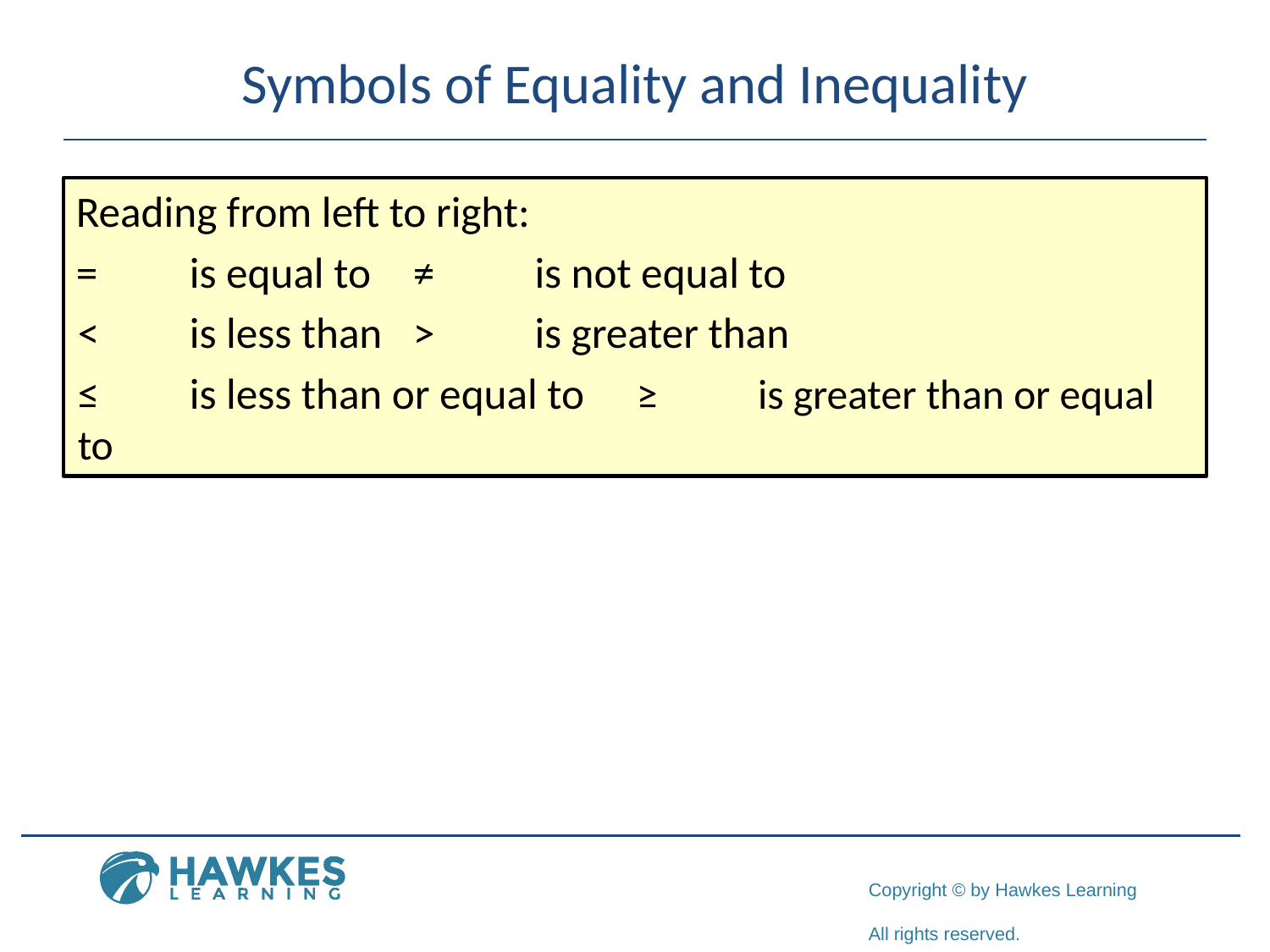

# Symbols of Equality and Inequality
Reading from left to right:
=	is equal to	≠	 is not equal to
	<	is less than	>	 is greater than
	≤	is less than or equal to	≥	 is greater than or equal to